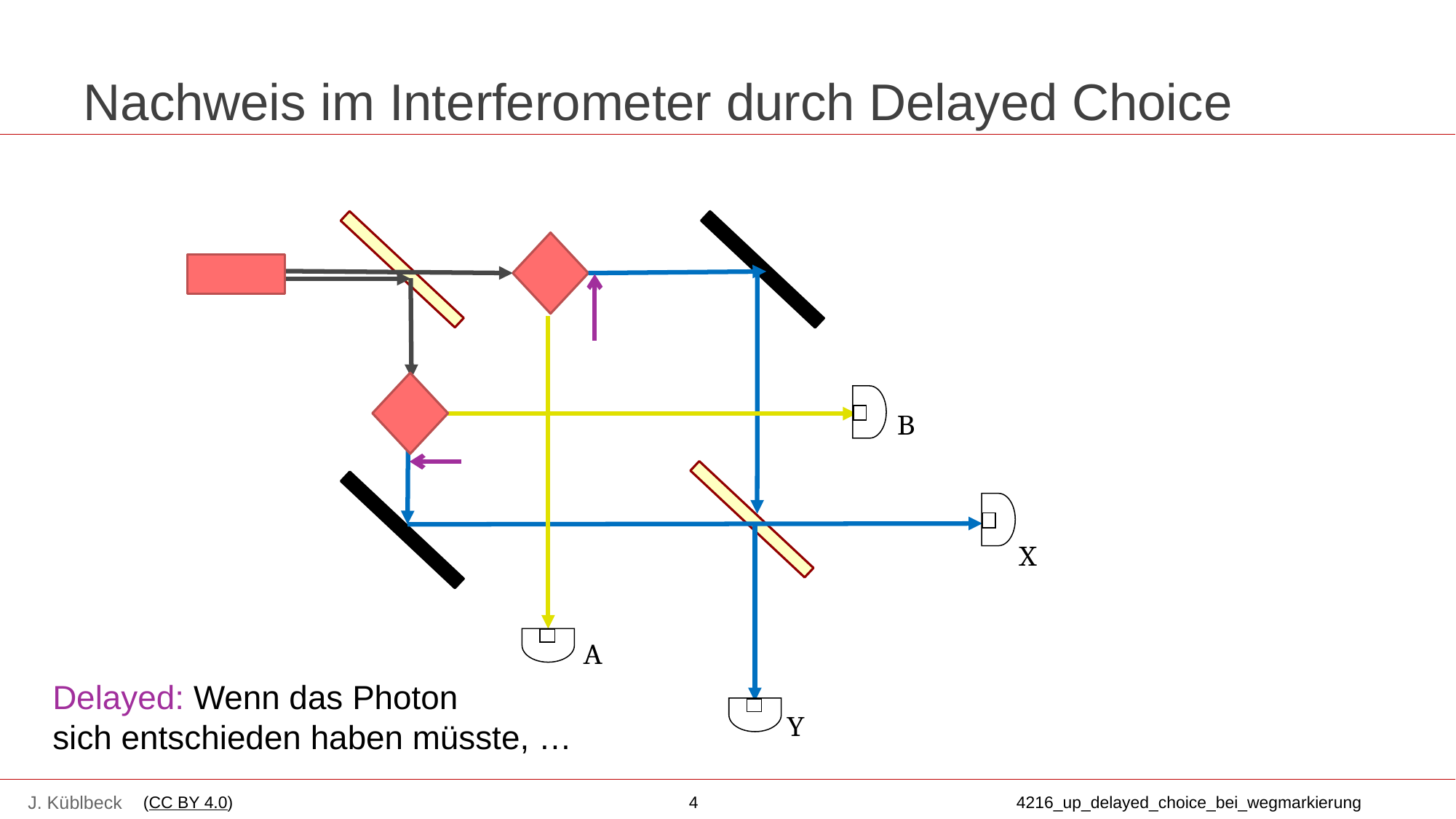

# Nachweis im Interferometer durch Delayed Choice

Delayed: Wenn das Photon
sich entschieden haben müsste, …

B

X

A

Y